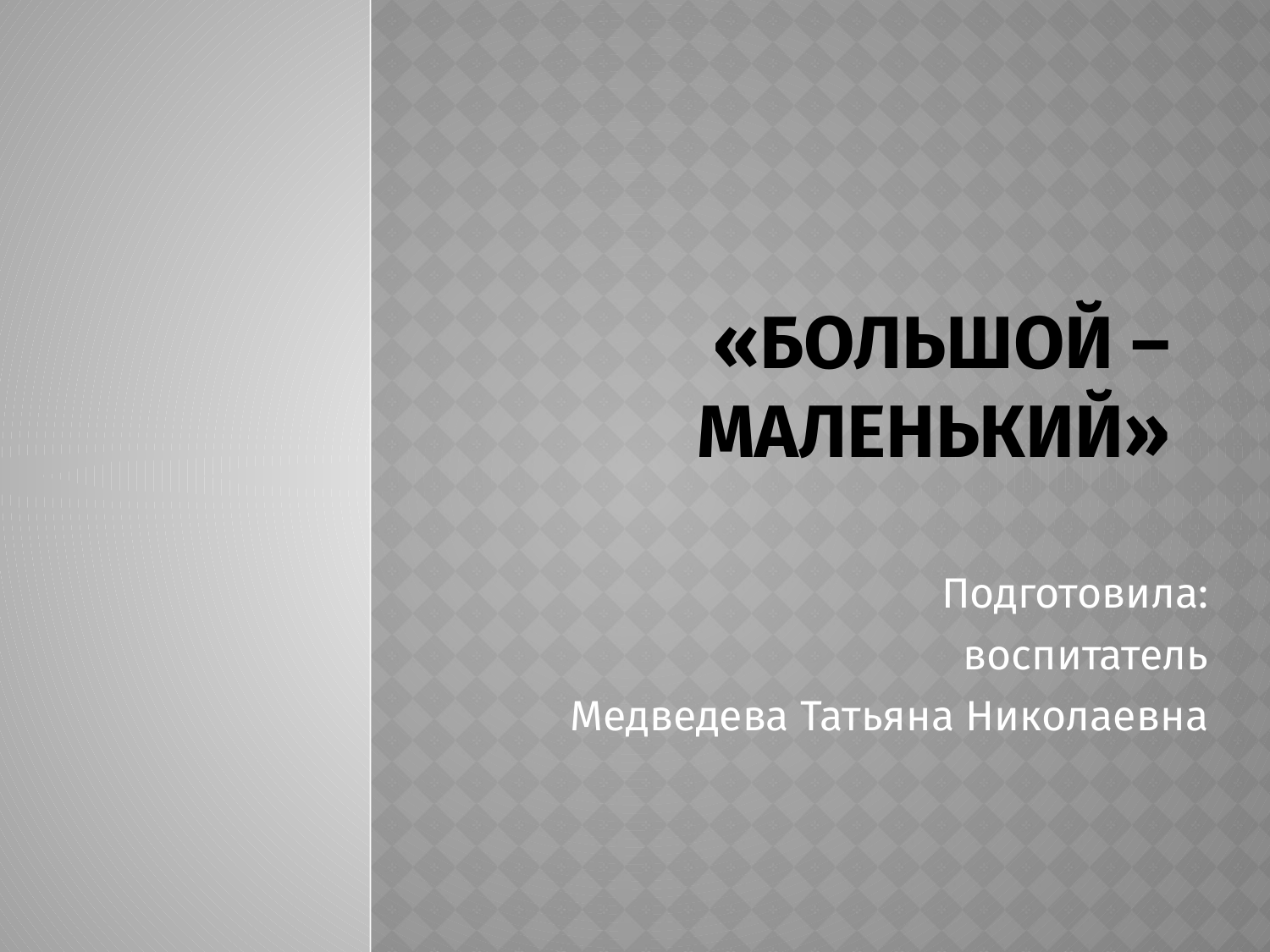

# «Большой – маленький»
Подготовила:
воспитатель
 Медведева Татьяна Николаевна